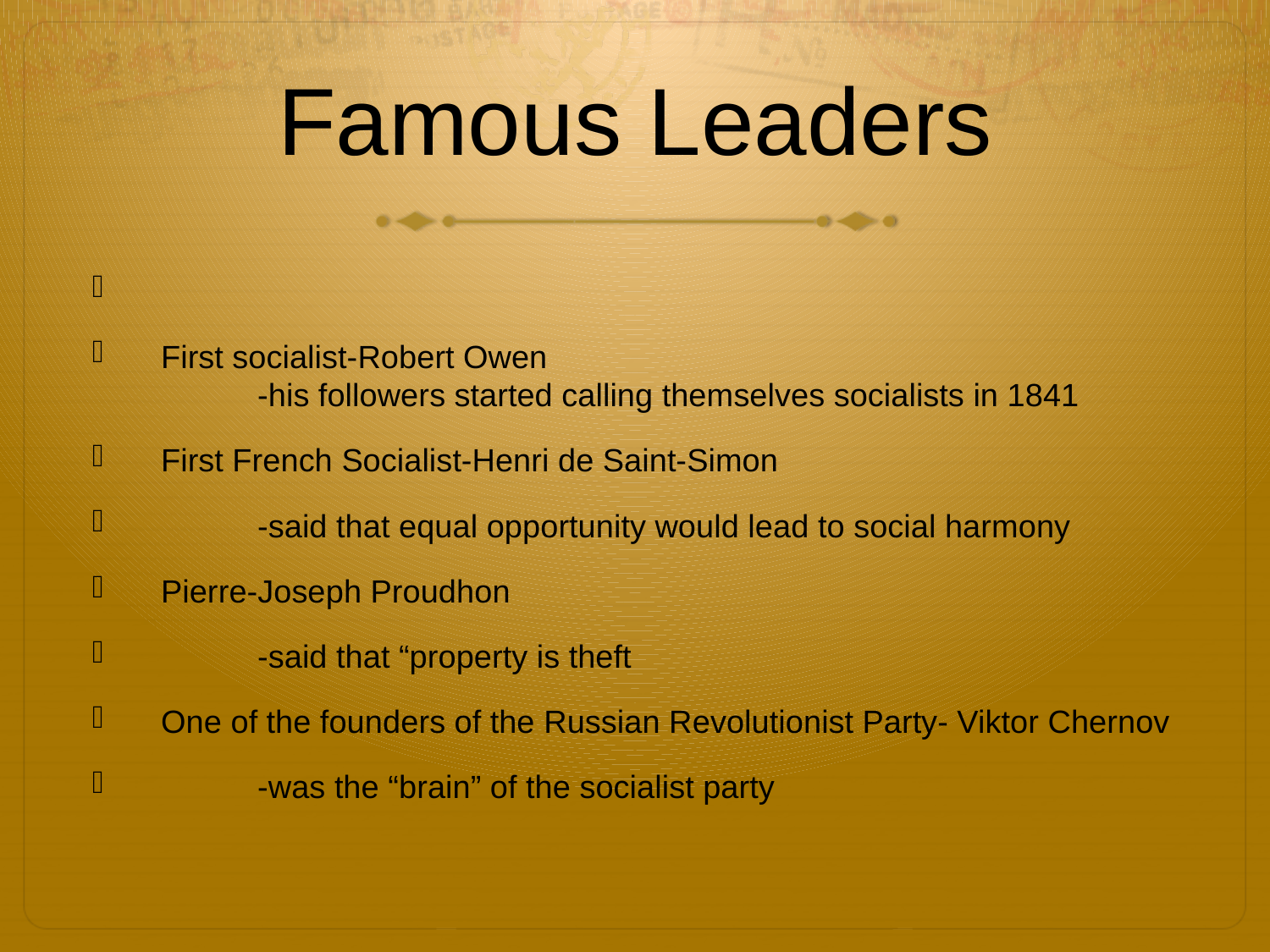

# Famous Leaders

First socialist-Robert Owen
	-his followers started calling themselves socialists in 1841
First French Socialist-Henri de Saint-Simon
	-said that equal opportunity would lead to social harmony
Pierre-Joseph Proudhon
	-said that “property is theft
One of the founders of the Russian Revolutionist Party- Viktor Chernov
	-was the “brain” of the socialist party